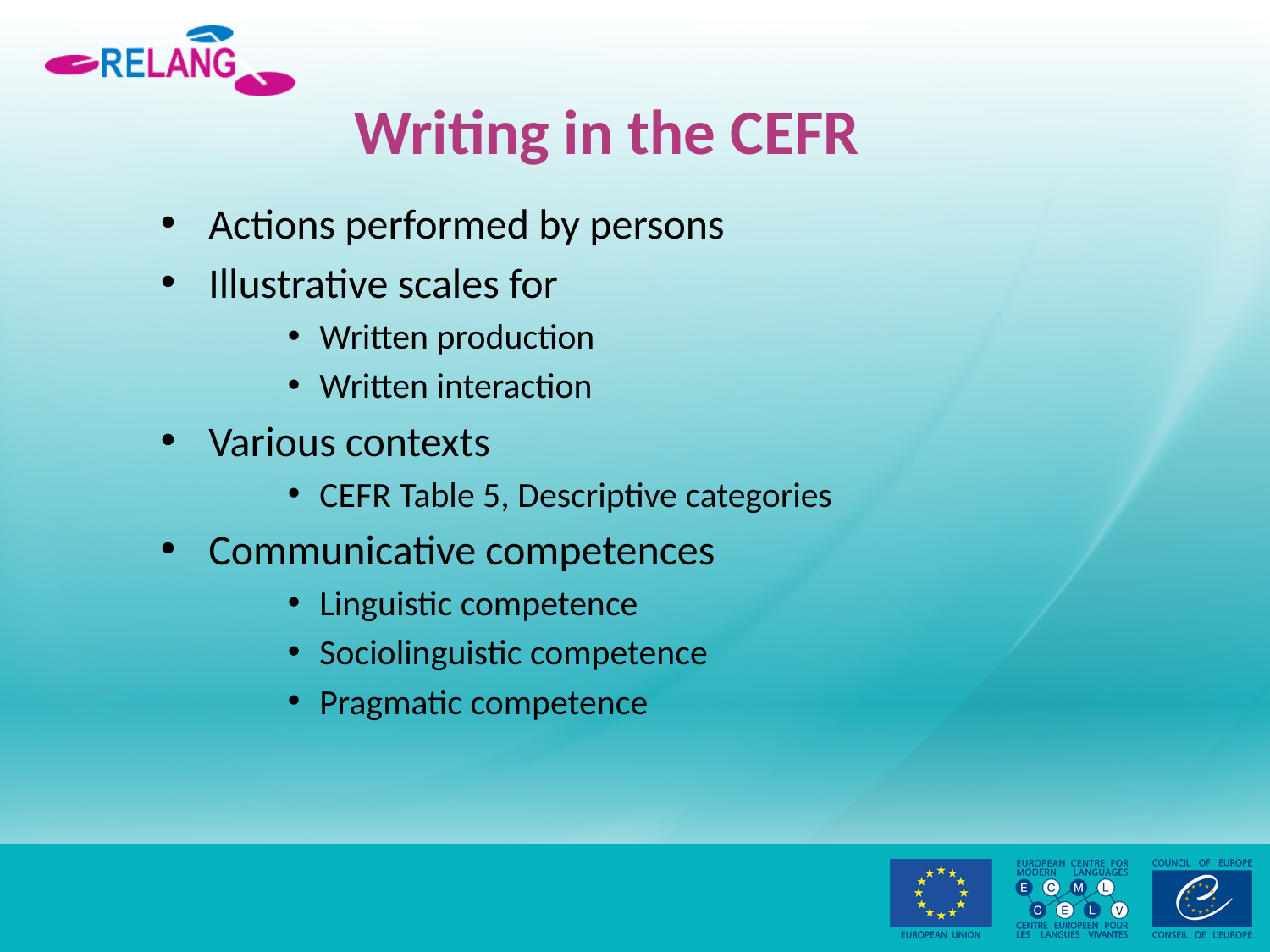

# Writing in the CEFR
Actions performed by persons
Illustrative scales for
Written production
Written interaction
Various contexts
CEFR Table 5, Descriptive categories
Communicative competences
Linguistic competence
Sociolinguistic competence
Pragmatic competence